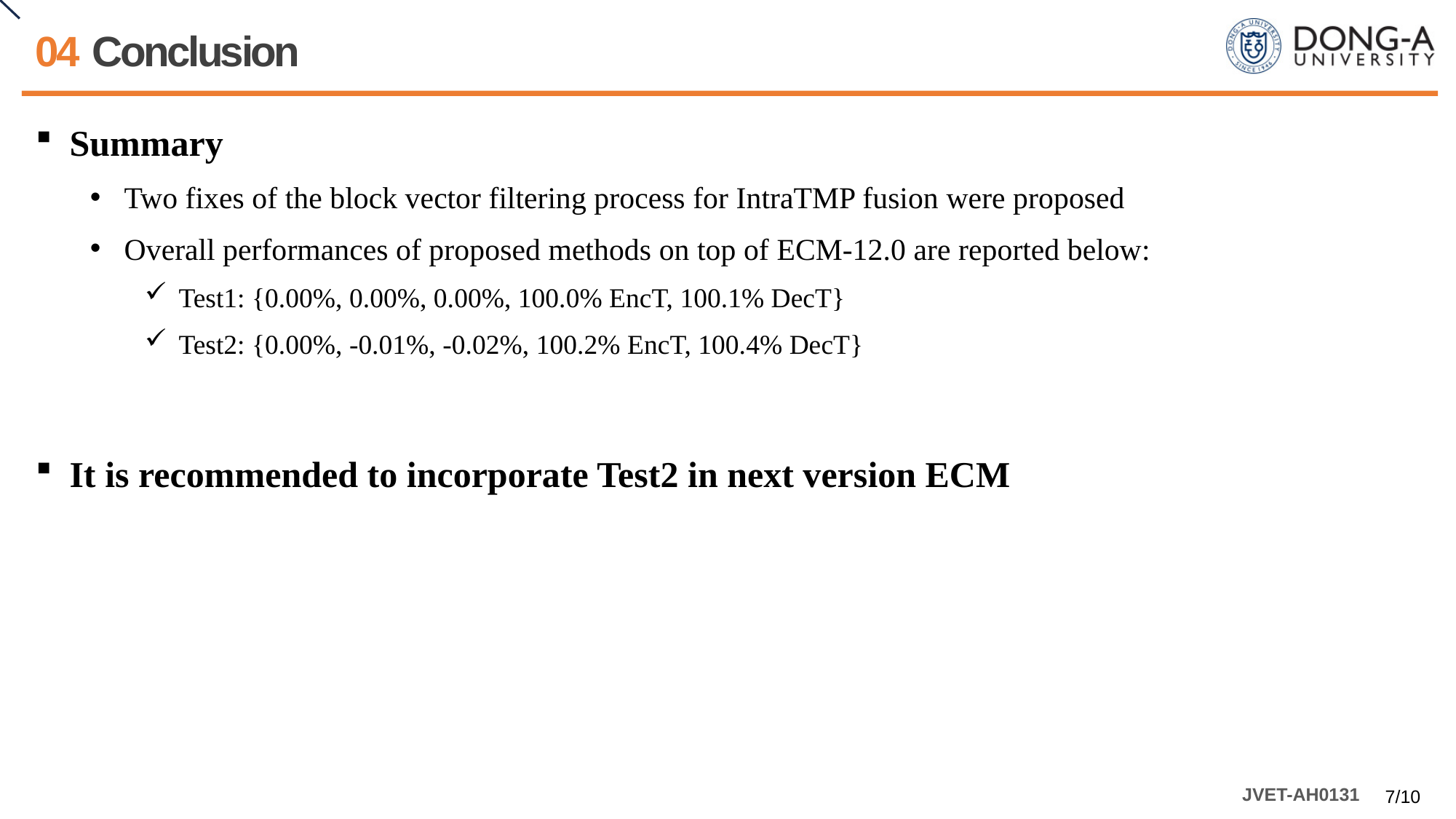

# 04 Conclusion
Summary
Two fixes of the block vector filtering process for IntraTMP fusion were proposed
Overall performances of proposed methods on top of ECM-12.0 are reported below:
Test1: {0.00%, 0.00%, 0.00%, 100.0% EncT, 100.1% DecT}
Test2: {0.00%, -0.01%, -0.02%, 100.2% EncT, 100.4% DecT}

It is recommended to incorporate Test2 in next version ECM